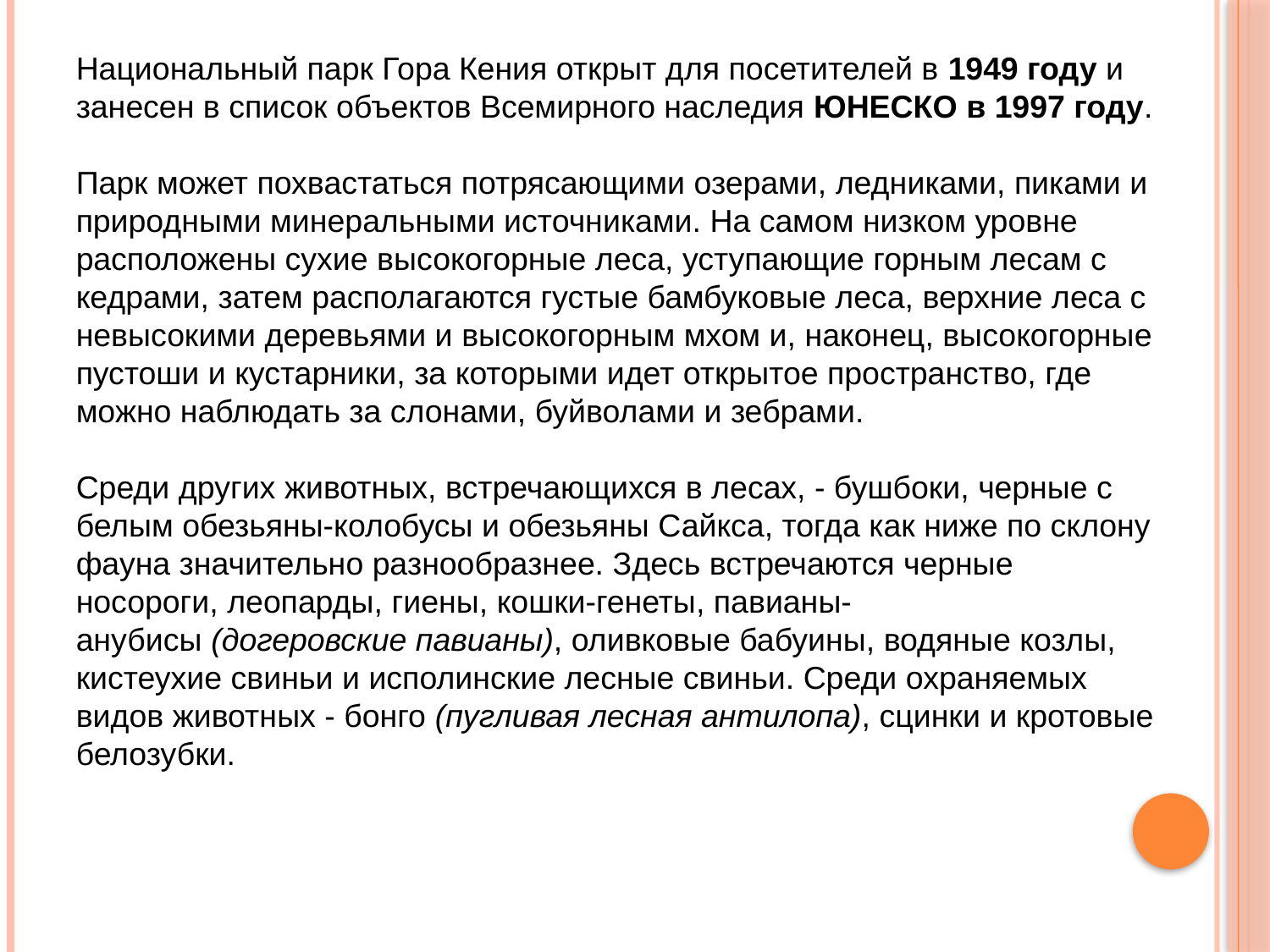

Национальный парк Гора Кения открыт для посетителей в 1949 году и занесен в список объектов Всемирного наследия ЮНЕСКО в 1997 году.

Парк может похвастаться потрясающими озерами, ледниками, пиками и природными минеральными источниками. На самом низком уровне расположены сухие высокогорные леса, уступающие горным лесам с кедрами, затем располагаются густые бамбуковые леса, верхние леса с невысокими деревьями и высокогорным мхом и, наконец, высокогорные пустоши и кустарники, за которыми идет открытое пространство, где можно наблюдать за слонами, буйволами и зебрами.

Среди других животных, встречающихся в лесах, - бушбоки, черные с белым обезьяны-колобусы и обезьяны Сайкса, тогда как ниже по склону фауна значительно разнообразнее. Здесь встречаются черные носороги, леопарды, гиены, кошки-генеты, павианы-анубисы (догеровские павианы), оливковые бабуины, водяные козлы, кистеухие свиньи и исполинские лесные свиньи. Среди охраняемых видов животных - бонго (пугливая лесная антилопа), сцинки и кротовые белозубки.